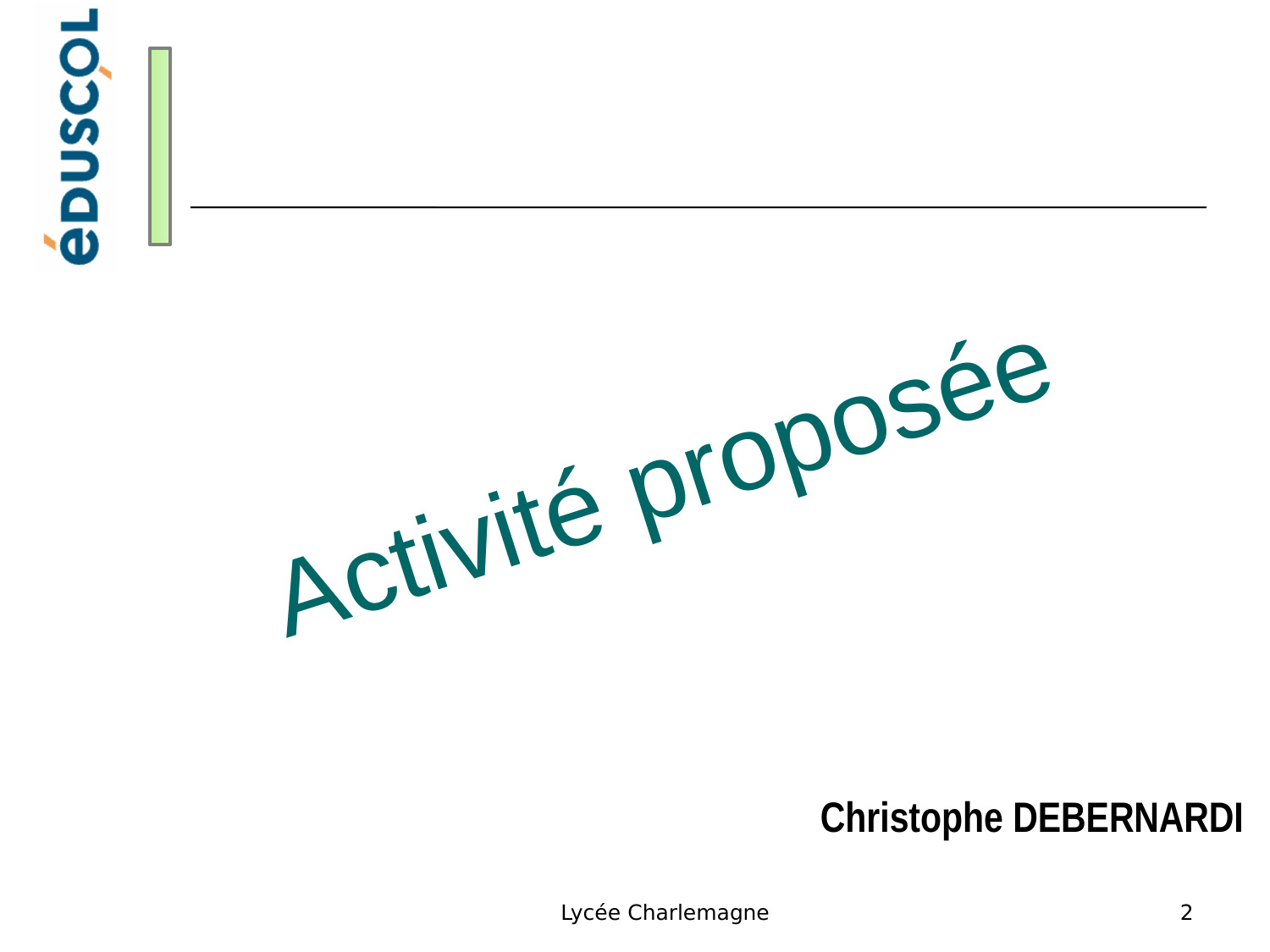

# Activité proposée
Christophe DEBERNARDI
Lycée Charlemagne
2